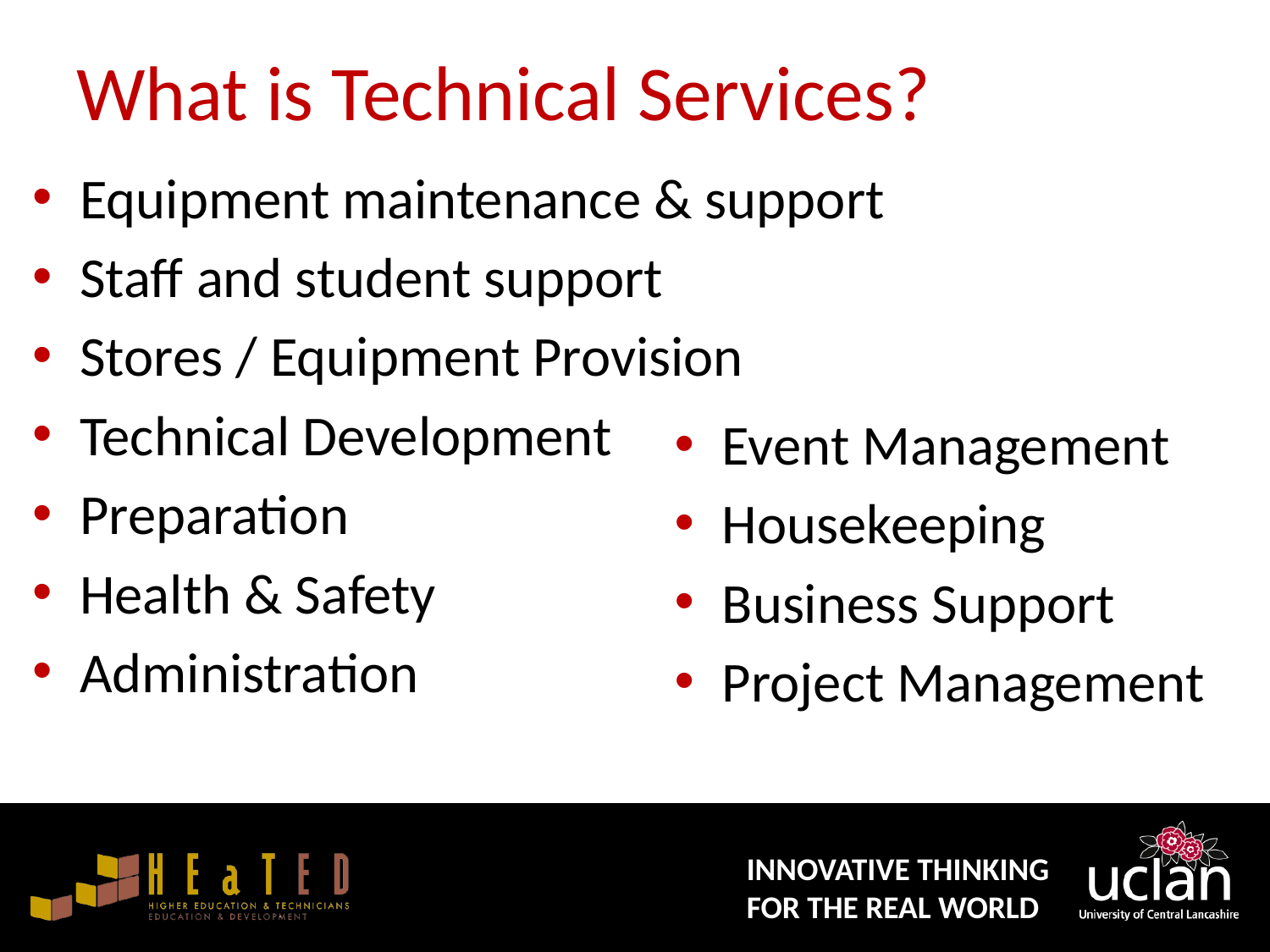

# What is Technical Services?
Equipment maintenance & support
Staff and student support
Stores / Equipment Provision
Technical Development
Preparation
Health & Safety
Administration

Event Management
Housekeeping
Business Support
Project Management